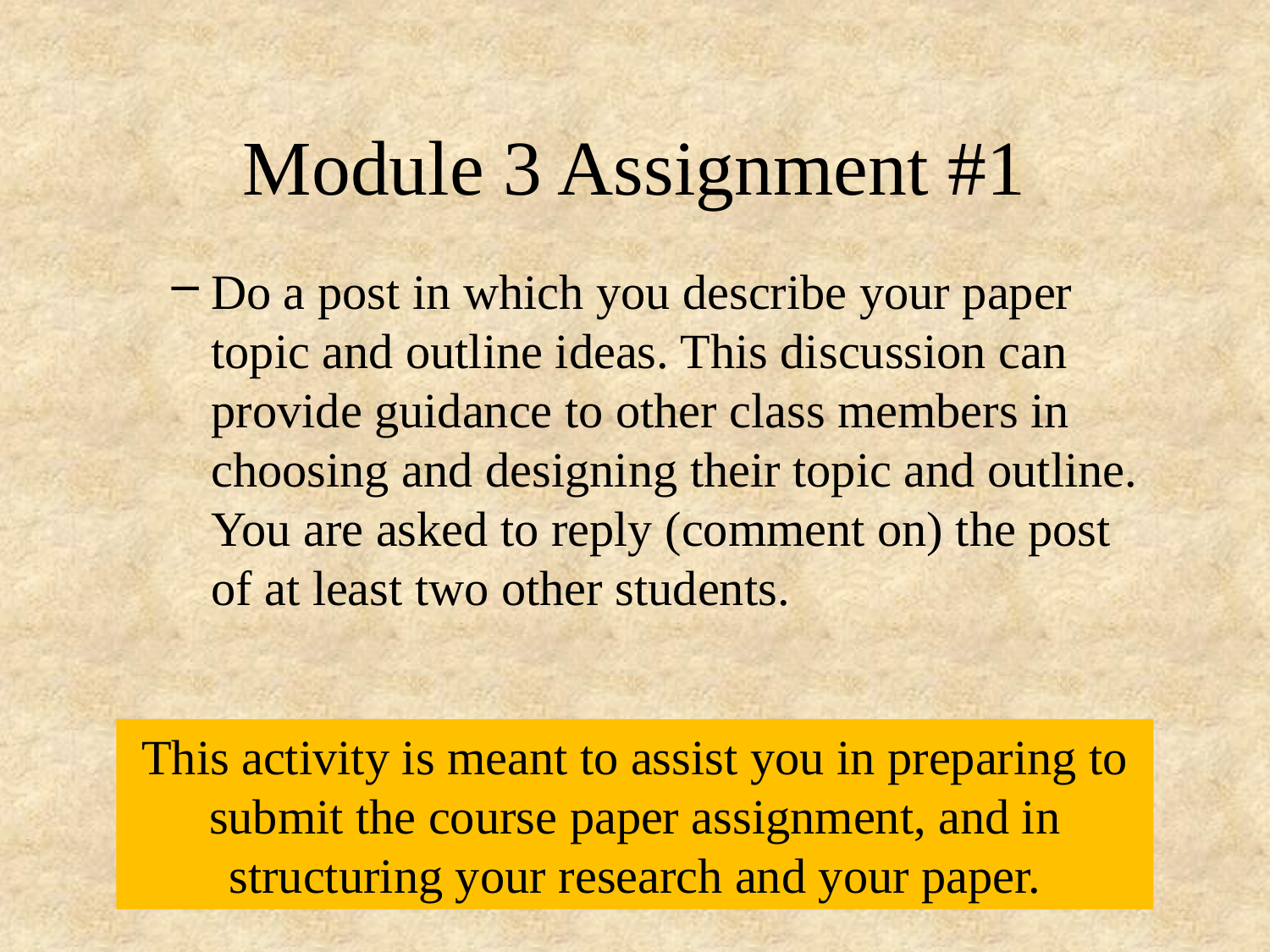

# Module 3 Assignment #1
Do a post in which you describe your paper topic and outline ideas. This discussion can provide guidance to other class members in choosing and designing their topic and outline. You are asked to reply (comment on) the post of at least two other students.
This activity is meant to assist you in preparing to submit the course paper assignment, and in structuring your research and your paper.